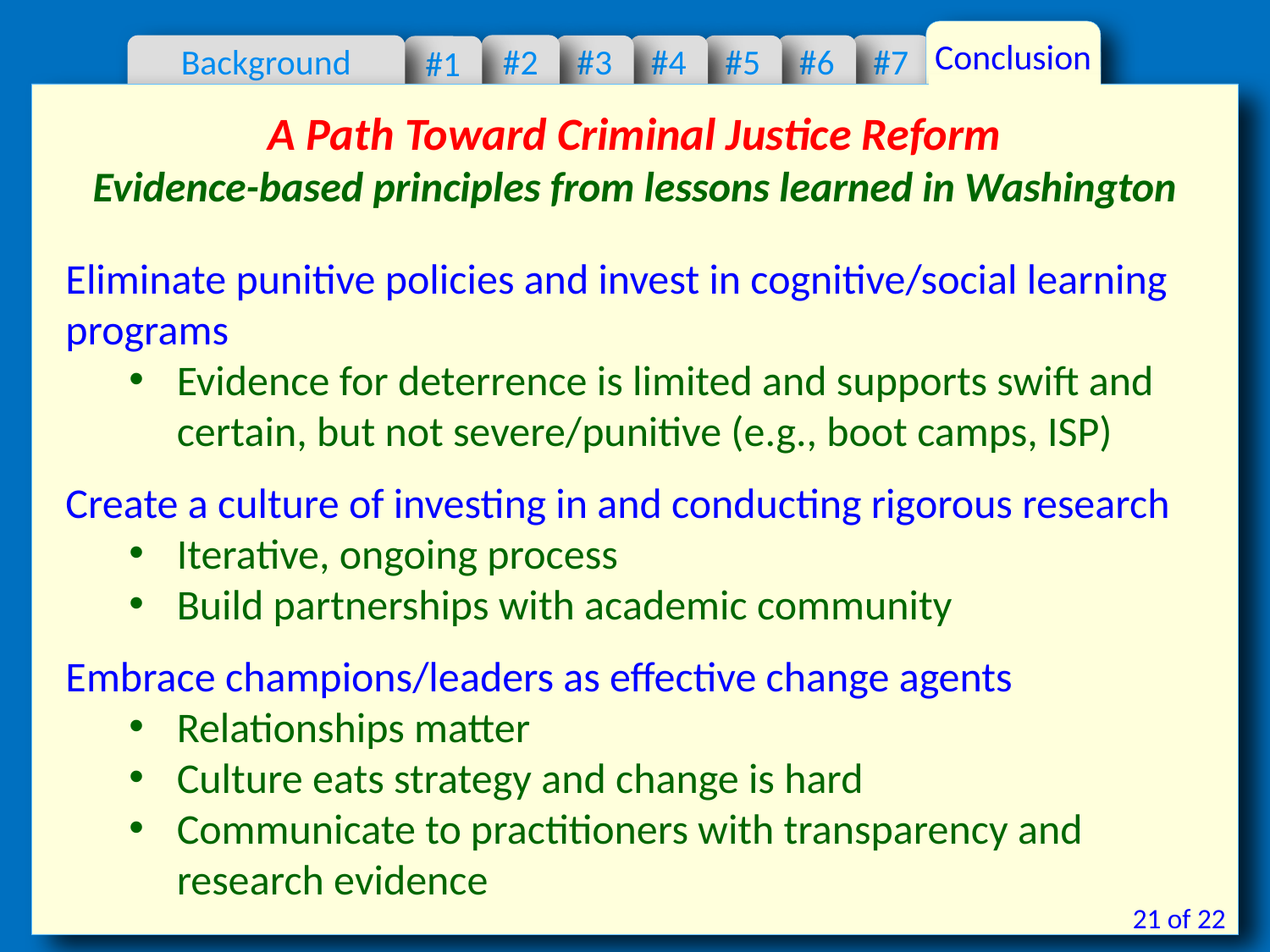

Conclusion
#7
#2
#6
#3
#4
#5
#1
Background

A Path Toward Criminal Justice Reform
Evidence-based principles from lessons learned in Washington
Eliminate punitive policies and invest in cognitive/social learning programs
Evidence for deterrence is limited and supports swift and certain, but not severe/punitive (e.g., boot camps, ISP)
Create a culture of investing in and conducting rigorous research
Iterative, ongoing process
Build partnerships with academic community
Embrace champions/leaders as effective change agents
Relationships matter
Culture eats strategy and change is hard
Communicate to practitioners with transparency and research evidence

21 of 22